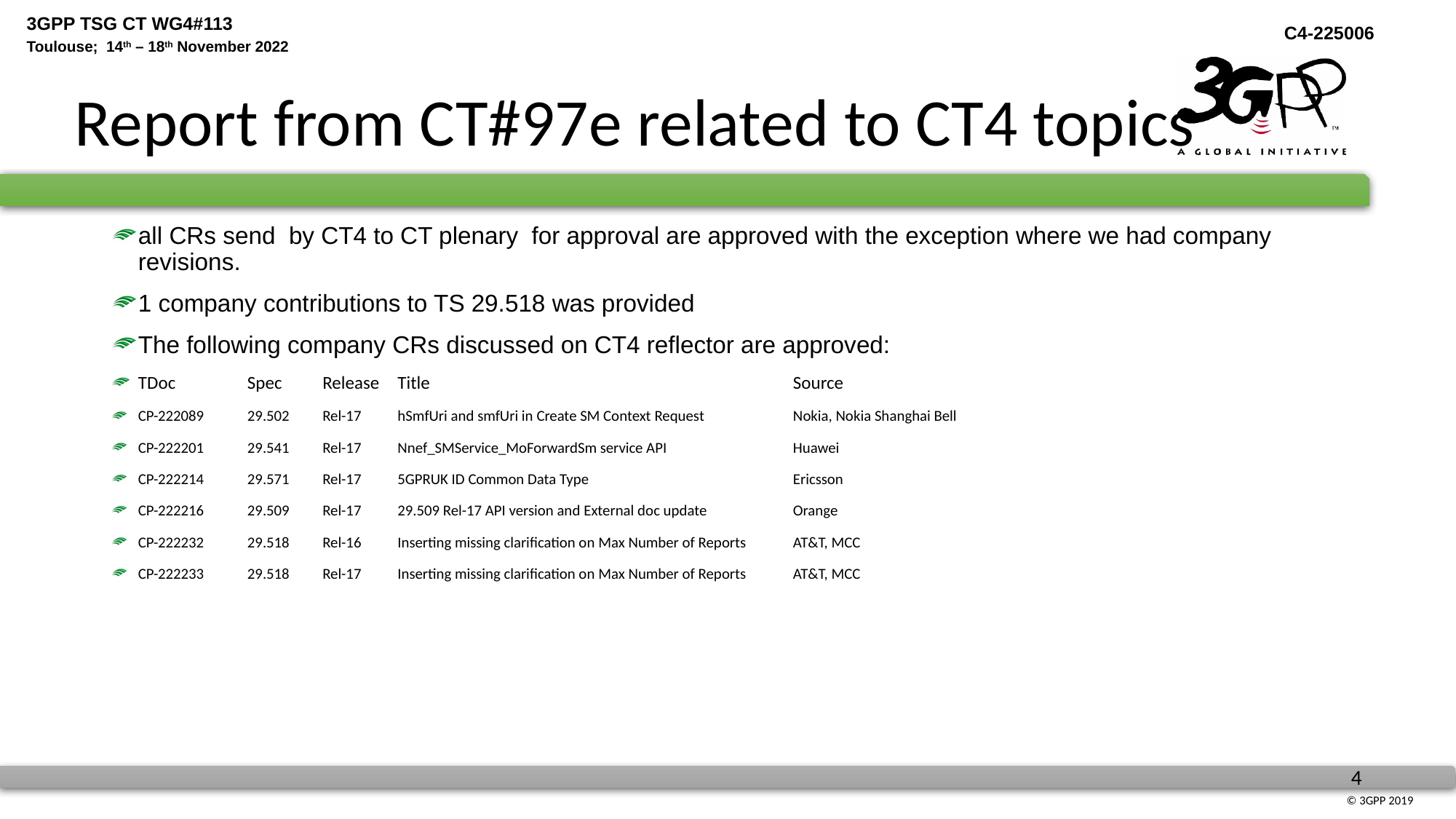

# Report from CT#97e related to CT4 topics
all CRs send  by CT4 to CT plenary  for approval are approved with the exception where we had company revisions.
1 company contributions to TS 29.518 was provided
The following company CRs discussed on CT4 reflector are approved:
TDoc	Spec	Release	Title	Source
CP-222089	29.502	Rel-17	hSmfUri and smfUri in Create SM Context Request	Nokia, Nokia Shanghai Bell
CP-222201	29.541	Rel-17	Nnef_SMService_MoForwardSm service API	Huawei
CP-222214	29.571	Rel-17	5GPRUK ID Common Data Type	Ericsson
CP-222216	29.509	Rel-17	29.509 Rel-17 API version and External doc update	Orange
CP-222232	29.518	Rel-16	Inserting missing clarification on Max Number of Reports	AT&T, MCC
CP-222233	29.518	Rel-17	Inserting missing clarification on Max Number of Reports	AT&T, MCC